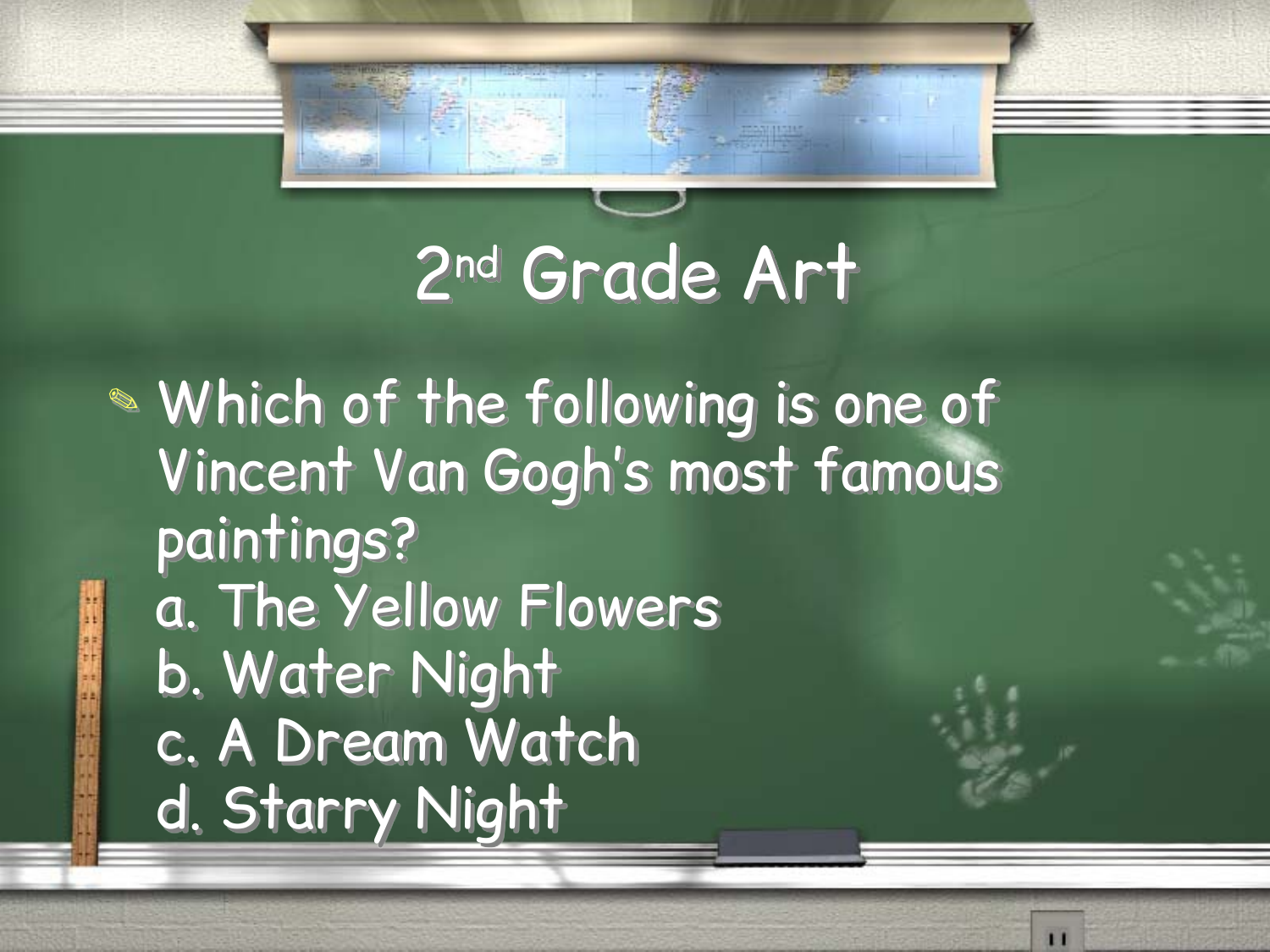

# 2nd Grade Art
Which of the following is one of Vincent Van Gogh’s most famous paintings?
	a. The Yellow Flowers
	b. Water Night
	c. A Dream Watch
	d. Starry Night